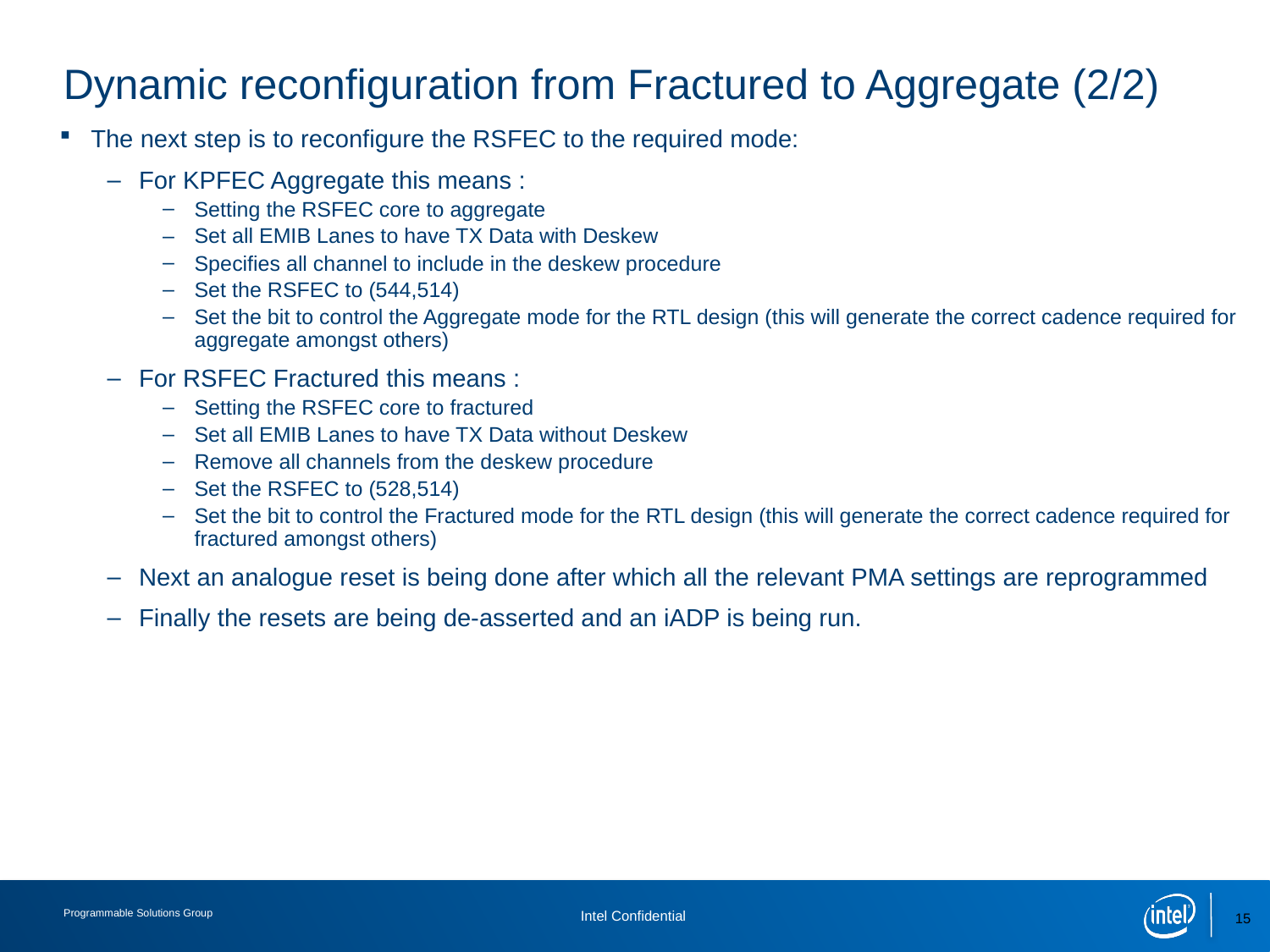

# Dynamic reconfiguration from Fractured to Aggregate (2/2)
The next step is to reconfigure the RSFEC to the required mode:
For KPFEC Aggregate this means :
Setting the RSFEC core to aggregate
Set all EMIB Lanes to have TX Data with Deskew
Specifies all channel to include in the deskew procedure
Set the RSFEC to (544,514)
Set the bit to control the Aggregate mode for the RTL design (this will generate the correct cadence required for aggregate amongst others)
For RSFEC Fractured this means :
Setting the RSFEC core to fractured
Set all EMIB Lanes to have TX Data without Deskew
Remove all channels from the deskew procedure
Set the RSFEC to (528,514)
Set the bit to control the Fractured mode for the RTL design (this will generate the correct cadence required for fractured amongst others)
Next an analogue reset is being done after which all the relevant PMA settings are reprogrammed
Finally the resets are being de-asserted and an iADP is being run.

15